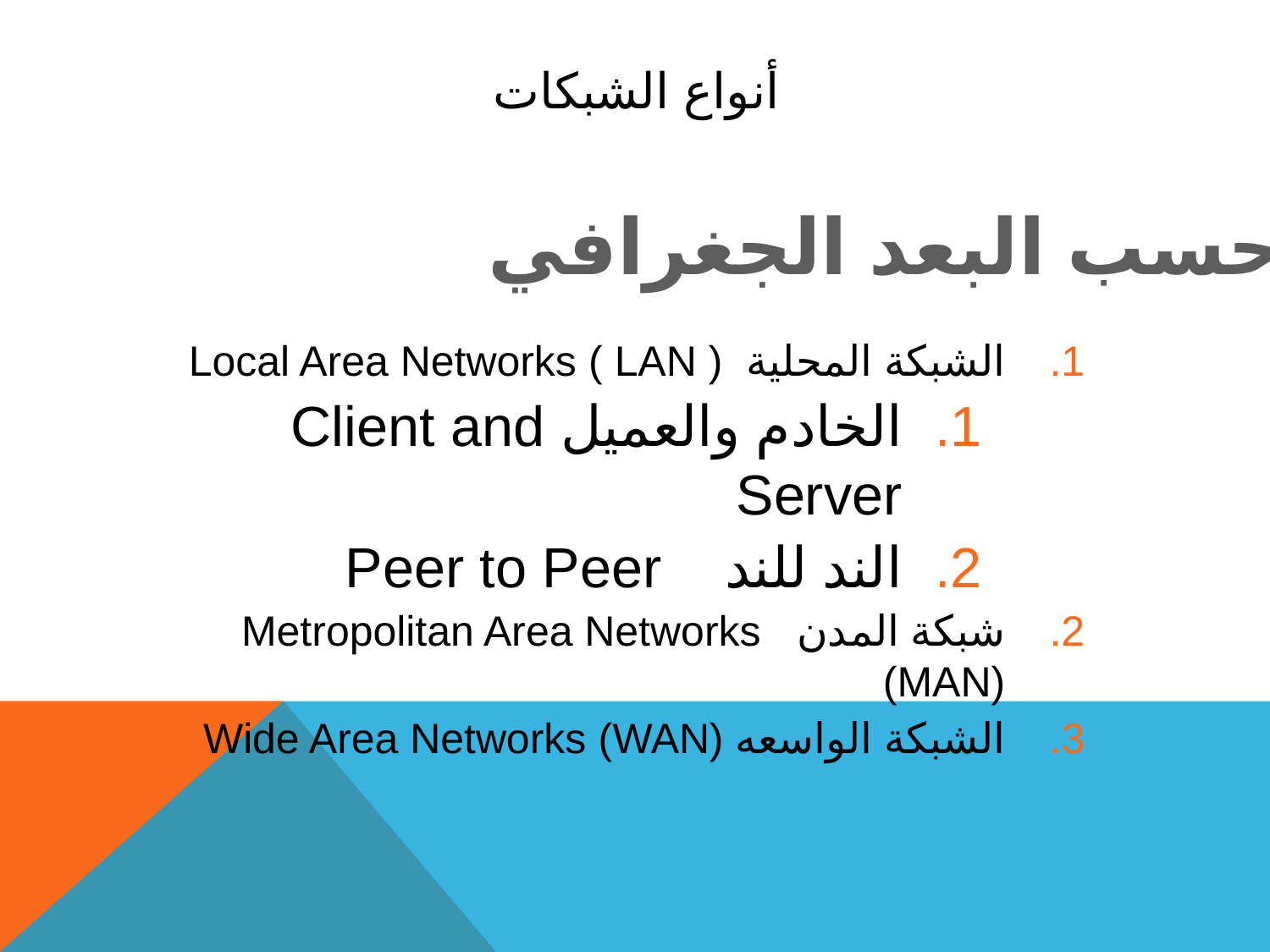

# أنواع الشبكات
حسب البعد الجغرافي
الشبكة المحلية  Local Area Networks ( LAN )
الخادم والعميل Client and Server
الند للند    Peer to Peer
شبكة المدن   Metropolitan Area Networks (MAN)
الشبكة الواسعه Wide Area Networks (WAN)